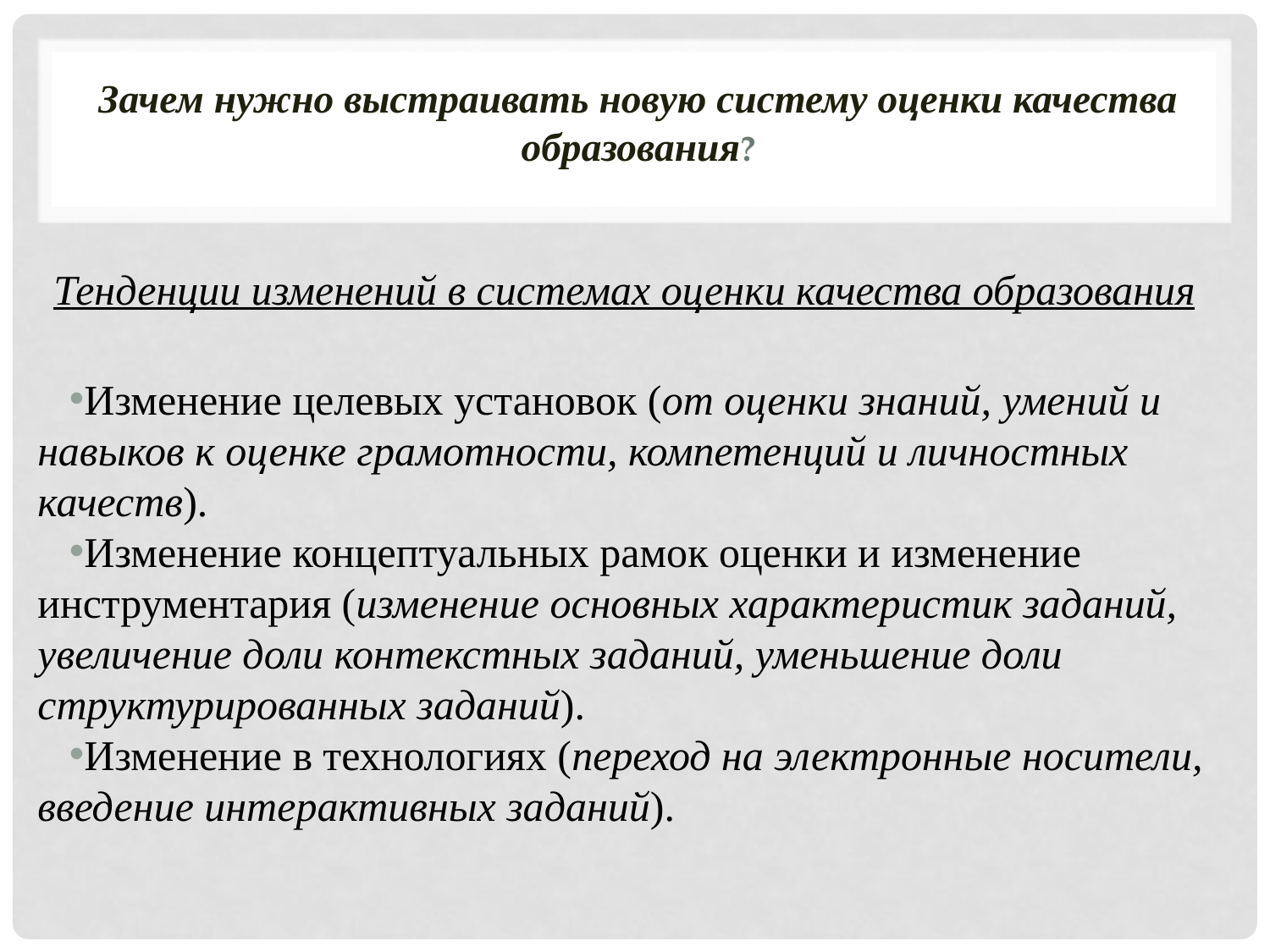

# Зачем нужно выстраивать новую систему оценки качества образования?
Тенденции изменений в системах оценки качества образования

Изменение целевых установок (от оценки знаний, умений и навыков к оценке грамотности, компетенций и личностных качеств).
Изменение концептуальных рамок оценки и изменение инструментария (изменение основных характеристик заданий, увеличение доли контекстных заданий, уменьшение доли структурированных заданий).
Изменение в технологиях (переход на электронные носители, введение интерактивных заданий).